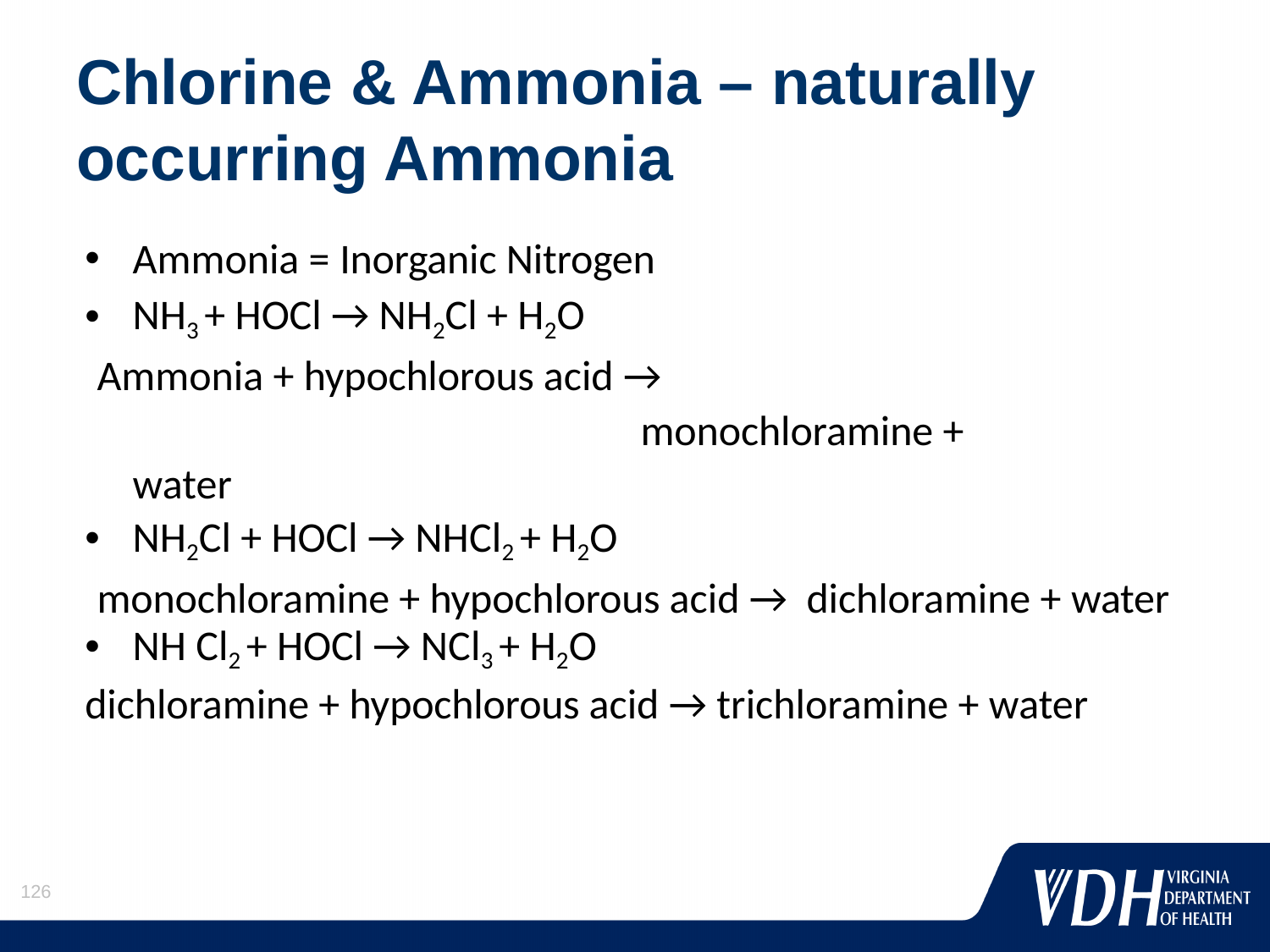

# Chlorine & Ammonia – naturally occurring Ammonia
Ammonia = Inorganic Nitrogen
NH3 + HOCl → NH2Cl + H2O
Ammonia + hypochlorous acid →
					monochloramine + water
NH2Cl + HOCl → NHCl2 + H2O
monochloramine + hypochlorous acid →  dichloramine + water
NH Cl2 + HOCl → NCl3 + H2O
dichloramine + hypochlorous acid → trichloramine + water
126